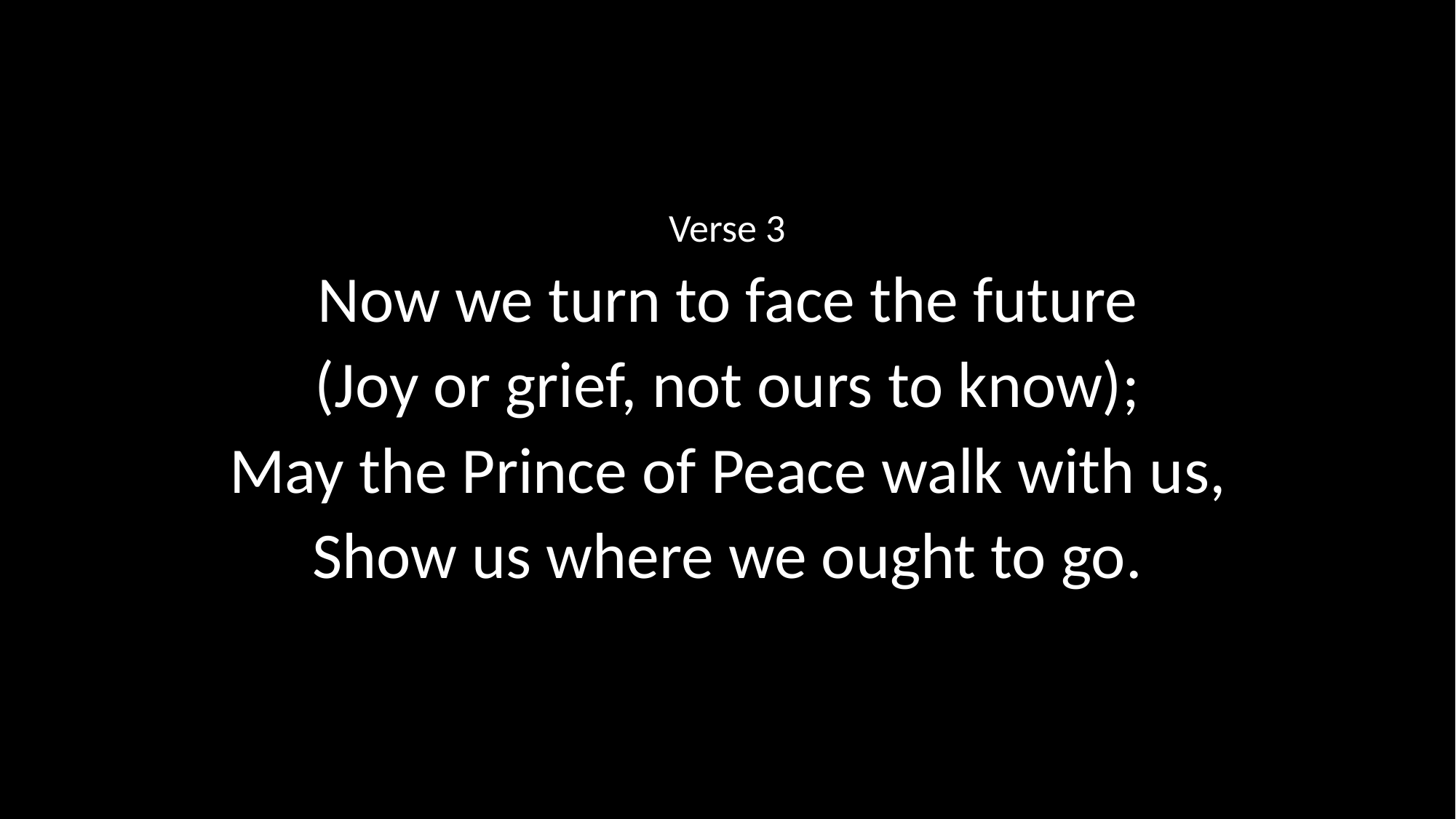

Verse 3
Now we turn to face the future
(Joy or grief, not ours to know);
May the Prince of Peace walk with us,
Show us where we ought to go.